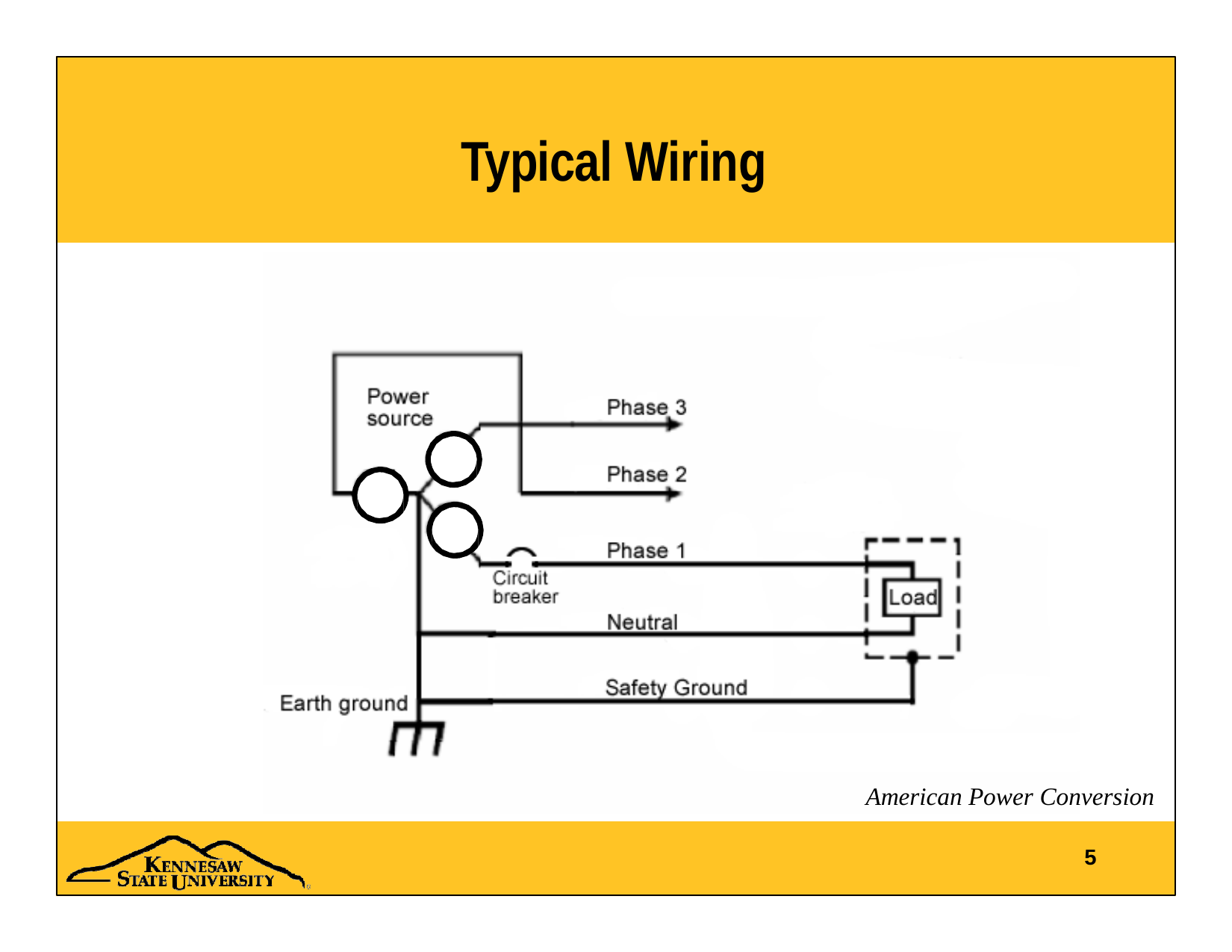

# Typical Wiring

American Power Conversion

5